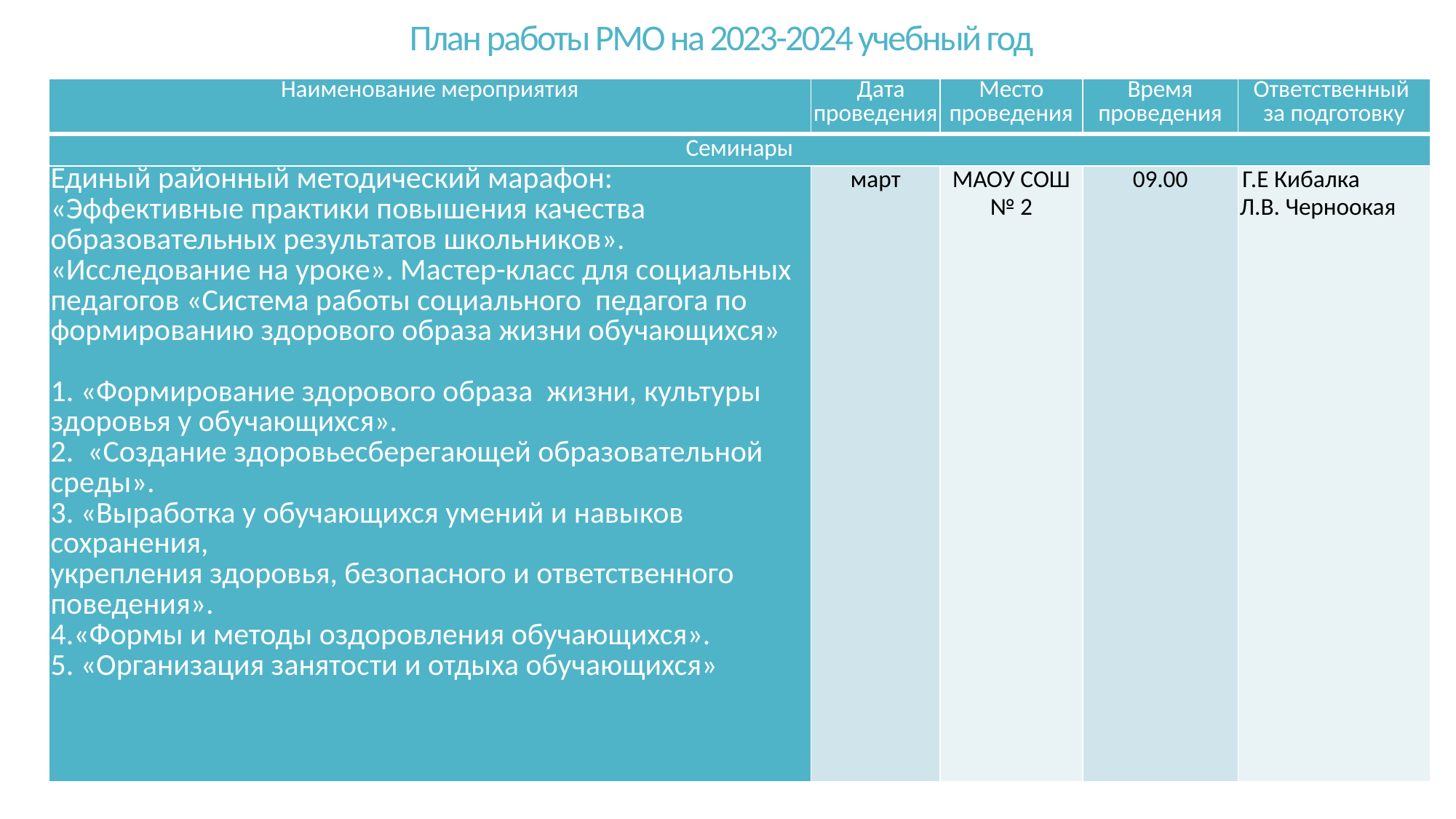

# План работы РМО на 2023-2024 учебный год
| Наименование мероприятия | Дата проведения | Место проведения | Время прове­дения | Ответственный за подготовку |
| --- | --- | --- | --- | --- |
| Семинары |  |  |  |  |
| Единый районный методический марафон: «Эффективные практики повышения качества образовательных результатов школьников». «Исследование на уроке». Мастер-класс для социальных педагогов «Система работы социального педагога по формированию здорового образа жизни обучающихся» 1. «Формирование здорового образа жизни, культуры здоровья у обучающихся». 2. «Создание здоровьесберегающей образовательной среды». 3. «Выработка у обучающихся умений и навыков сохранения, укрепления здоровья, безопасного и ответственного поведения». 4.«Формы и методы оздоровления обучающихся». 5. «Организация занятости и отдыха обучающихся» | март | МАОУ СОШ № 2 | 09.00 | Г.Е Кибалка Л.В. Черноокая |